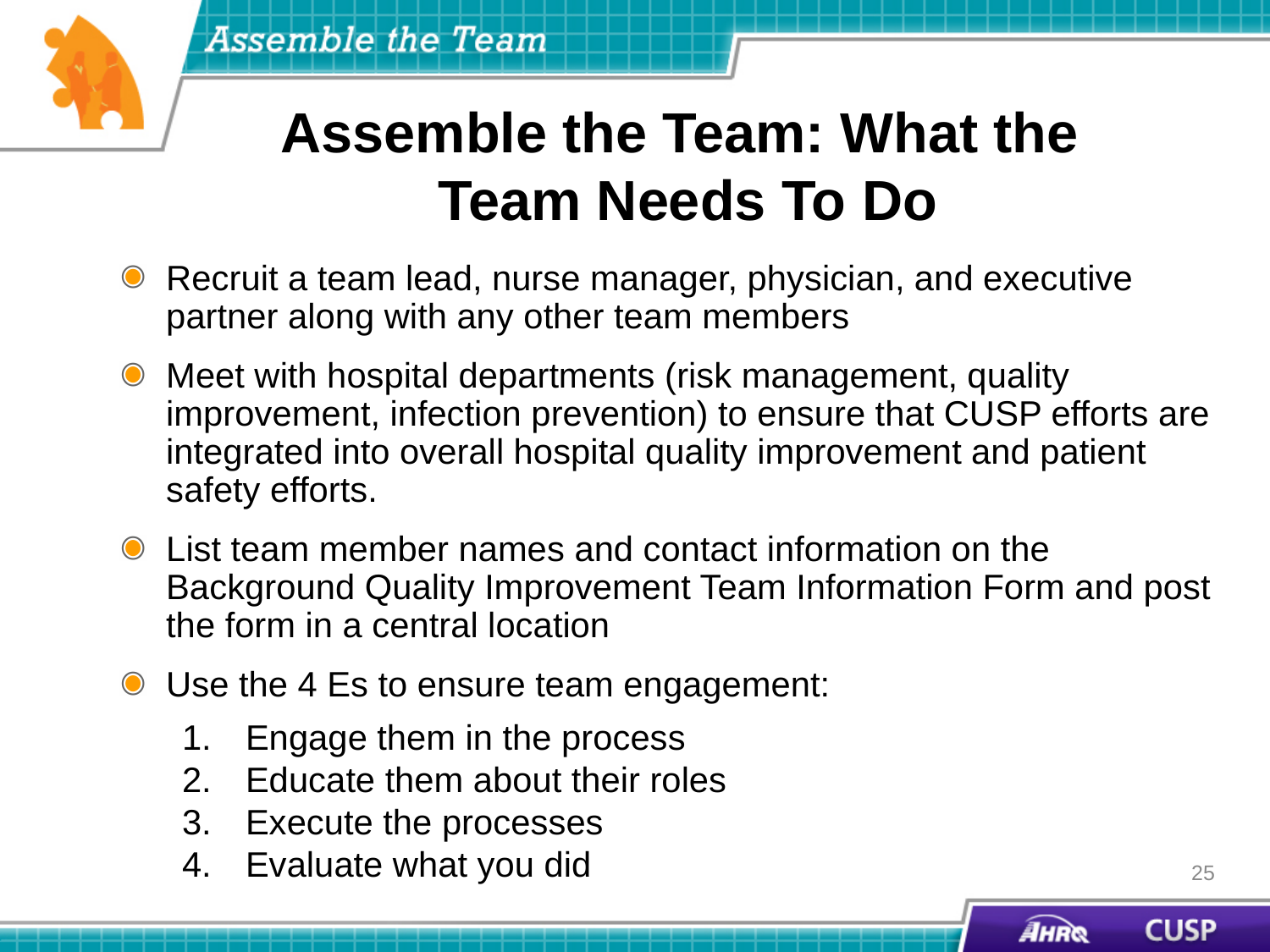

# Assemble the Team: What the Team Needs To Do
Recruit a team lead, nurse manager, physician, and executive partner along with any other team members
Meet with hospital departments (risk management, quality improvement, infection prevention) to ensure that CUSP efforts are integrated into overall hospital quality improvement and patient safety efforts.
List team member names and contact information on the Background Quality Improvement Team Information Form and post the form in a central location
Use the 4 Es to ensure team engagement:
Engage them in the process
Educate them about their roles
Execute the processes
Evaluate what you did

25